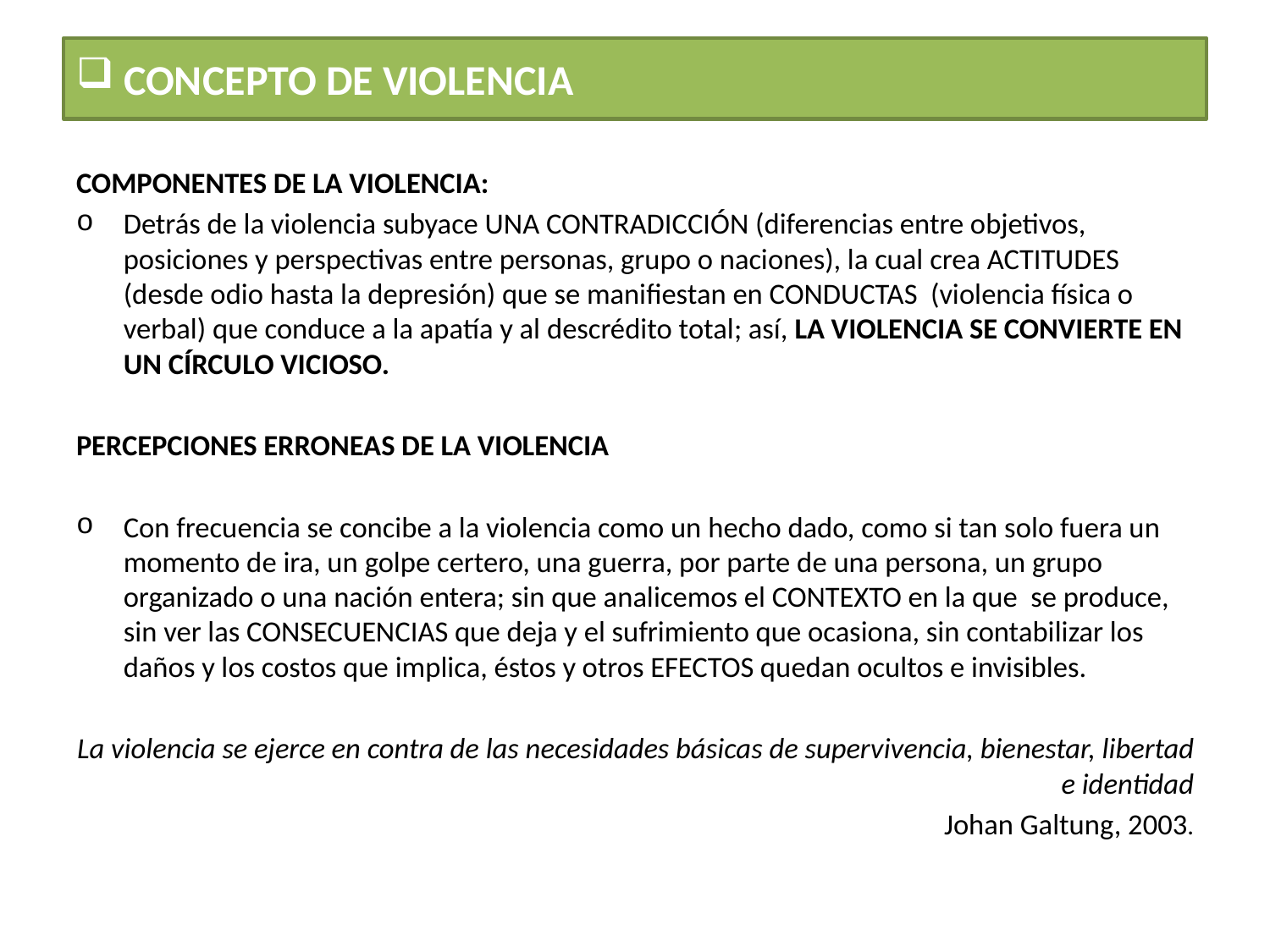

# CONCEPTO DE VIOLENCIA

COMPONENTES DE LA VIOLENCIA:
Detrás de la violencia subyace UNA CONTRADICCIÓN (diferencias entre objetivos, posiciones y perspectivas entre personas, grupo o naciones), la cual crea ACTITUDES  (desde odio hasta la depresión) que se manifiestan en CONDUCTAS  (violencia física o verbal) que conduce a la apatía y al descrédito total; así, LA VIOLENCIA SE CONVIERTE EN UN CÍRCULO VICIOSO.

PERCEPCIONES ERRONEAS DE LA VIOLENCIA

Con frecuencia se concibe a la violencia como un hecho dado, como si tan solo fuera un momento de ira, un golpe certero, una guerra, por parte de una persona, un grupo organizado o una nación entera; sin que analicemos el CONTEXTO en la que  se produce, sin ver las CONSECUENCIAS que deja y el sufrimiento que ocasiona, sin contabilizar los daños y los costos que implica, éstos y otros EFECTOS quedan ocultos e invisibles.

La violencia se ejerce en contra de las necesidades básicas de supervivencia, bienestar, libertad e identidad
Johan Galtung, 2003.